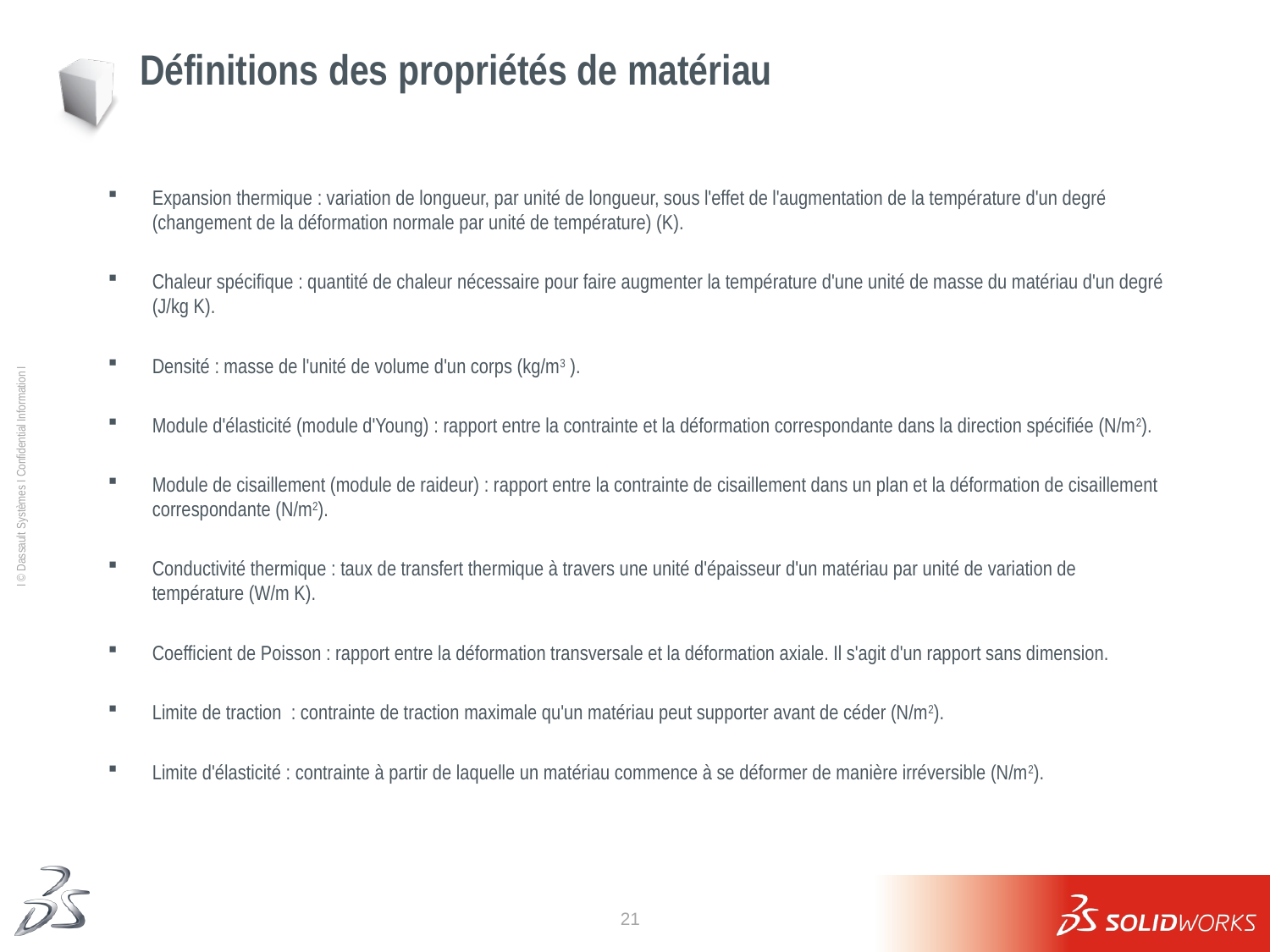

# Définitions des propriétés de matériau
Expansion thermique : variation de longueur, par unité de longueur, sous l'effet de l'augmentation de la température d'un degré (changement de la déformation normale par unité de température) (K).

Chaleur spécifique : quantité de chaleur nécessaire pour faire augmenter la température d'une unité de masse du matériau d'un degré (J/kg K).

Densité : masse de l'unité de volume d'un corps (kg/m3 ).

Module d'élasticité (module d'Young) : rapport entre la contrainte et la déformation correspondante dans la direction spécifiée (N/m2).

Module de cisaillement (module de raideur) : rapport entre la contrainte de cisaillement dans un plan et la déformation de cisaillement correspondante (N/m2).

Conductivité thermique : taux de transfert thermique à travers une unité d'épaisseur d'un matériau par unité de variation de température (W/m K).

Coefficient de Poisson : rapport entre la déformation transversale et la déformation axiale. Il s'agit d'un rapport sans dimension.

Limite de traction  : contrainte de traction maximale qu'un matériau peut supporter avant de céder (N/m2).

Limite d'élasticité : contrainte à partir de laquelle un matériau commence à se déformer de manière irréversible (N/m2).